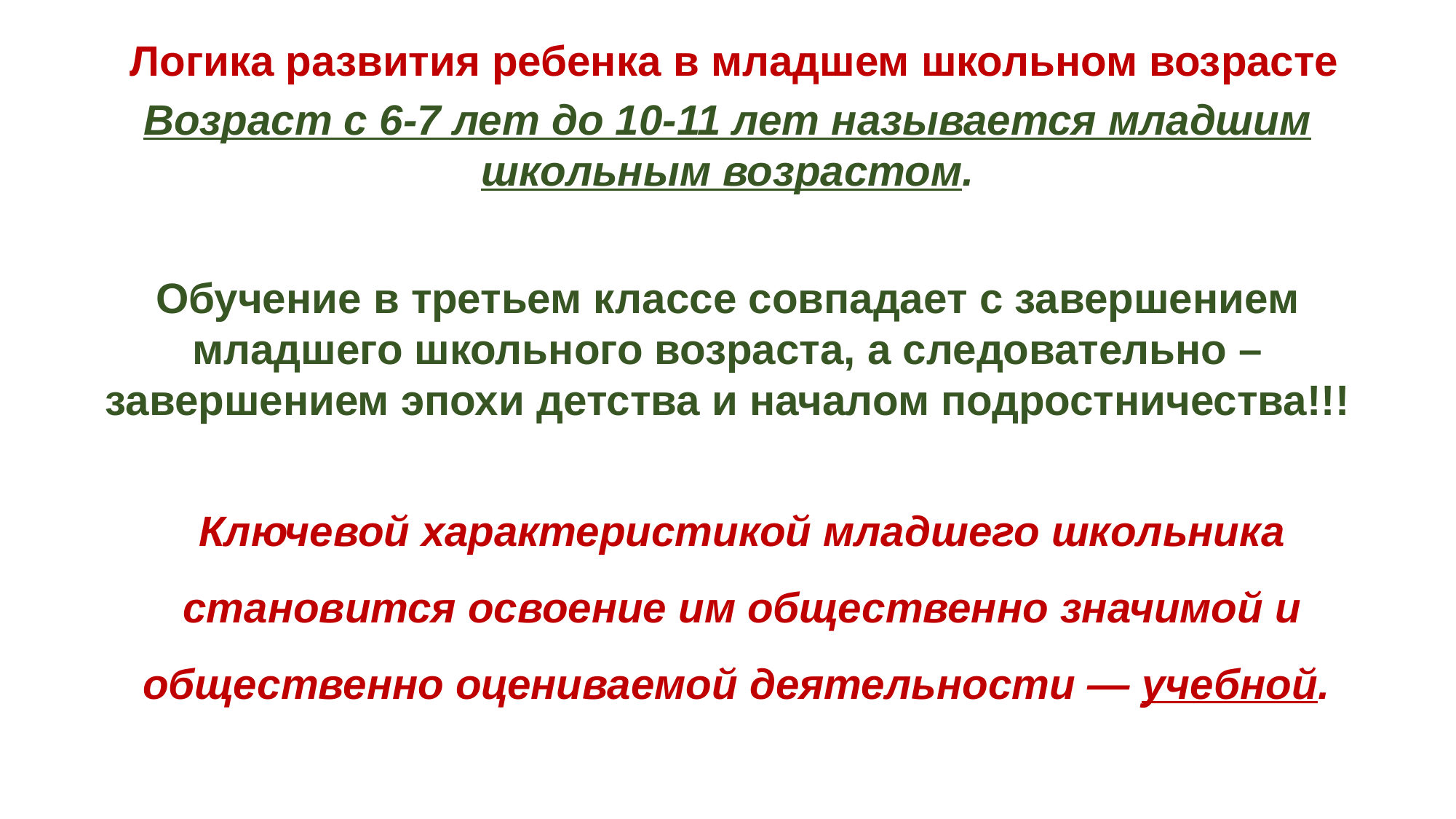

# Логика развития ребенка в младшем школьном возрасте
Возраст с 6-7 лет до 10-11 лет называется младшим школьным возрастом.

Обучение в третьем классе совпадает с завершением младшего школьного возраста, а следовательно – завершением эпохи детства и началом подростничества!!!

Ключевой характеристикой младшего школьника становится освоение им общественно значимой и общественно оцениваемой деятельности — учебной.